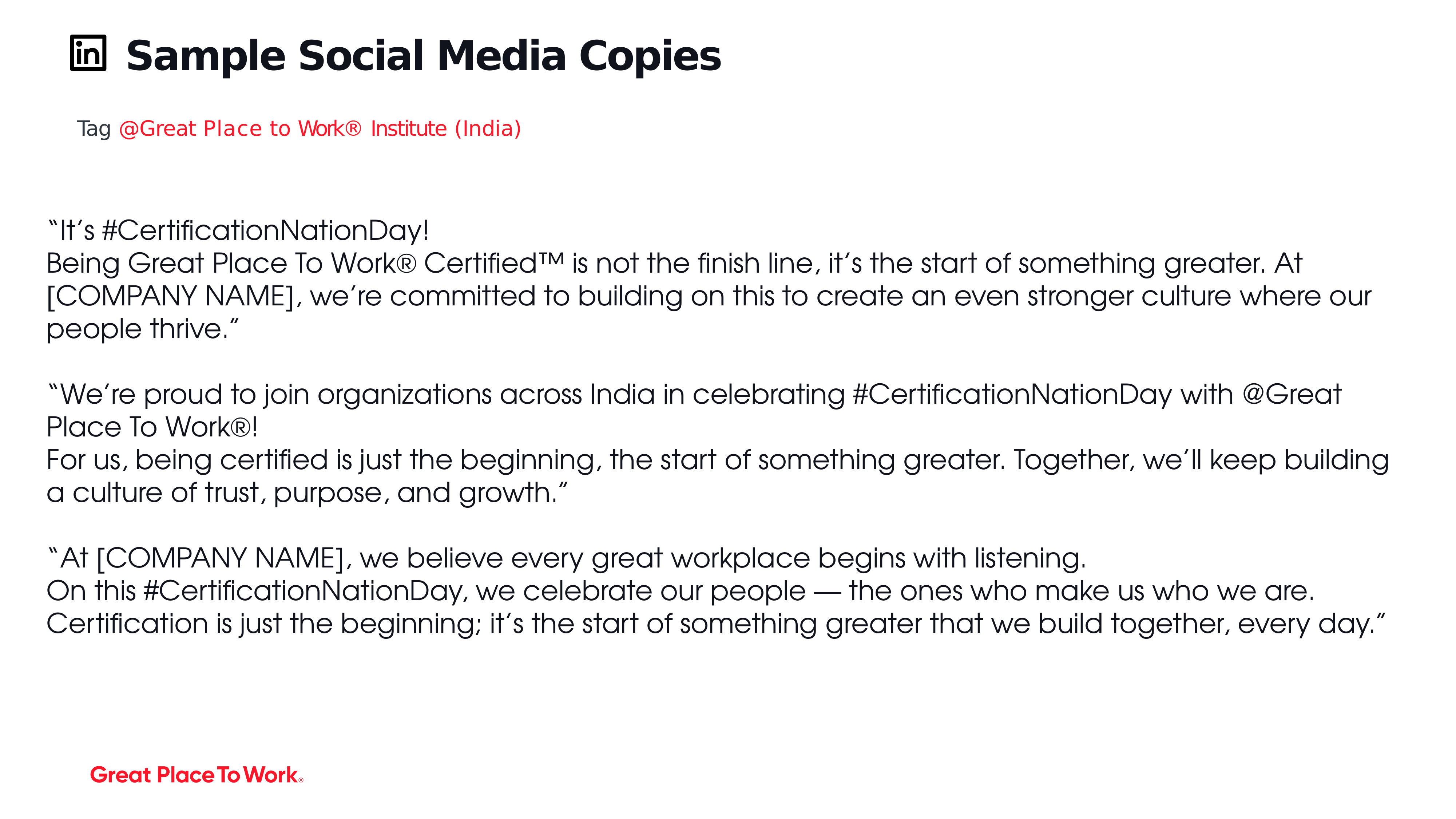

# Sample Social Media Copies

Tag @Great Place to Work® Institute (India)
“It’s #CertificationNationDay!
Being Great Place To Work® Certified™ is not the finish line, it’s the start of something greater. At [COMPANY NAME], we’re committed to building on this to create an even stronger culture where our people thrive.”

“We’re proud to join organizations across India in celebrating #CertificationNationDay with @Great Place To Work®!
For us, being certified is just the beginning, the start of something greater. Together, we’ll keep building a culture of trust, purpose, and growth.”

“At [COMPANY NAME], we believe every great workplace begins with listening.
On this #CertificationNationDay, we celebrate our people — the ones who make us who we are. Certification is just the beginning; it’s the start of something greater that we build together, every day.”
15
Copyright © 2024 Great Place To Work® India. All rights reserved.